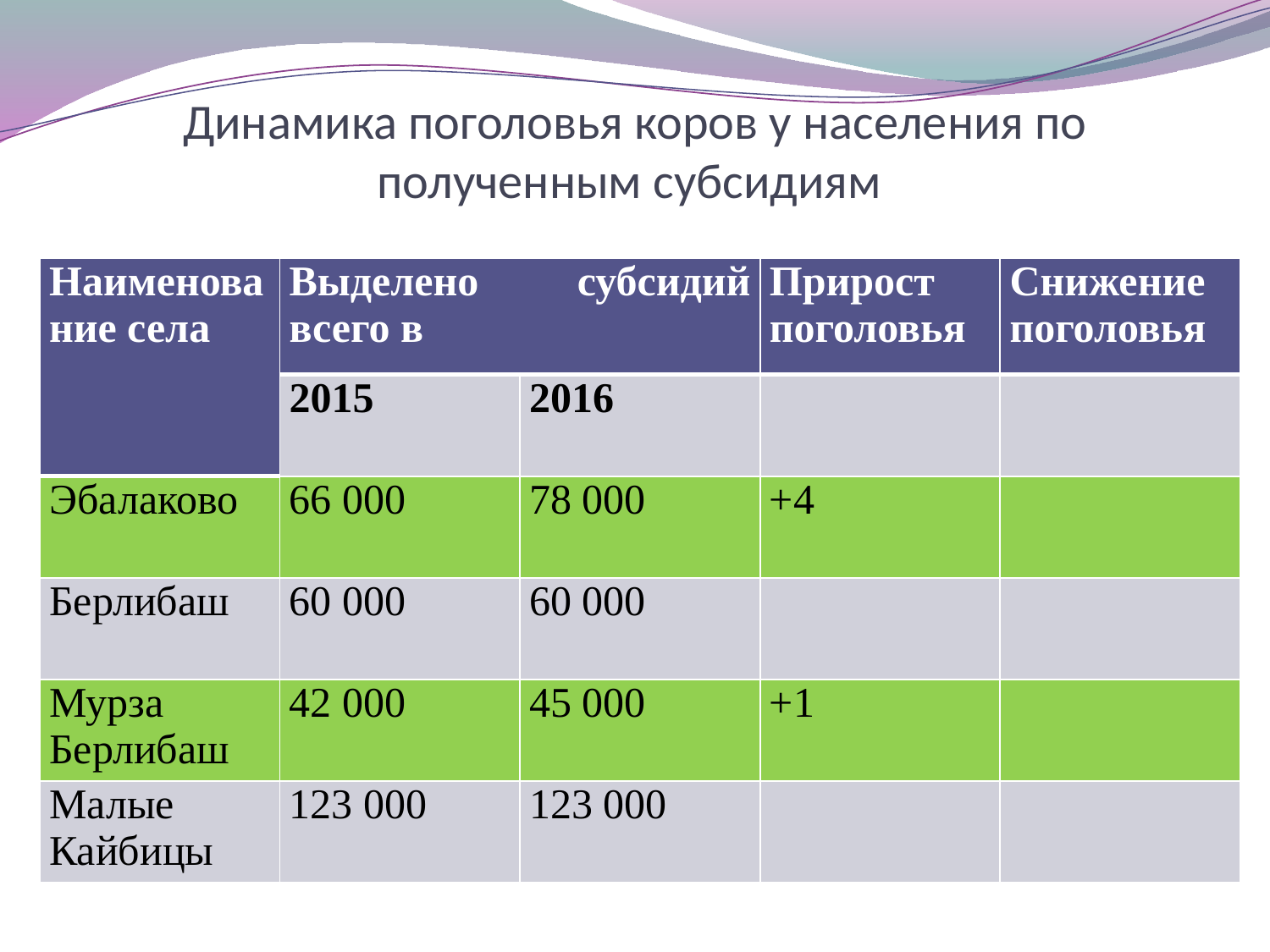

# Динамика поголовья коров у населения по полученным субсидиям
| Наименование села | Выделено субсидий всего в |  | Прирост поголовья | Снижение поголовья |
| --- | --- | --- | --- | --- |
|  | 2015 | 2016 |  |  |
| Эбалаково | 66 000 | 78 000 | +4 |  |
| Берлибаш | 60 000 | 60 000 |  |  |
| Мурза Берлибаш | 42 000 | 45 000 | +1 |  |
| Малые Кайбицы | 123 000 | 123 000 |  |  |